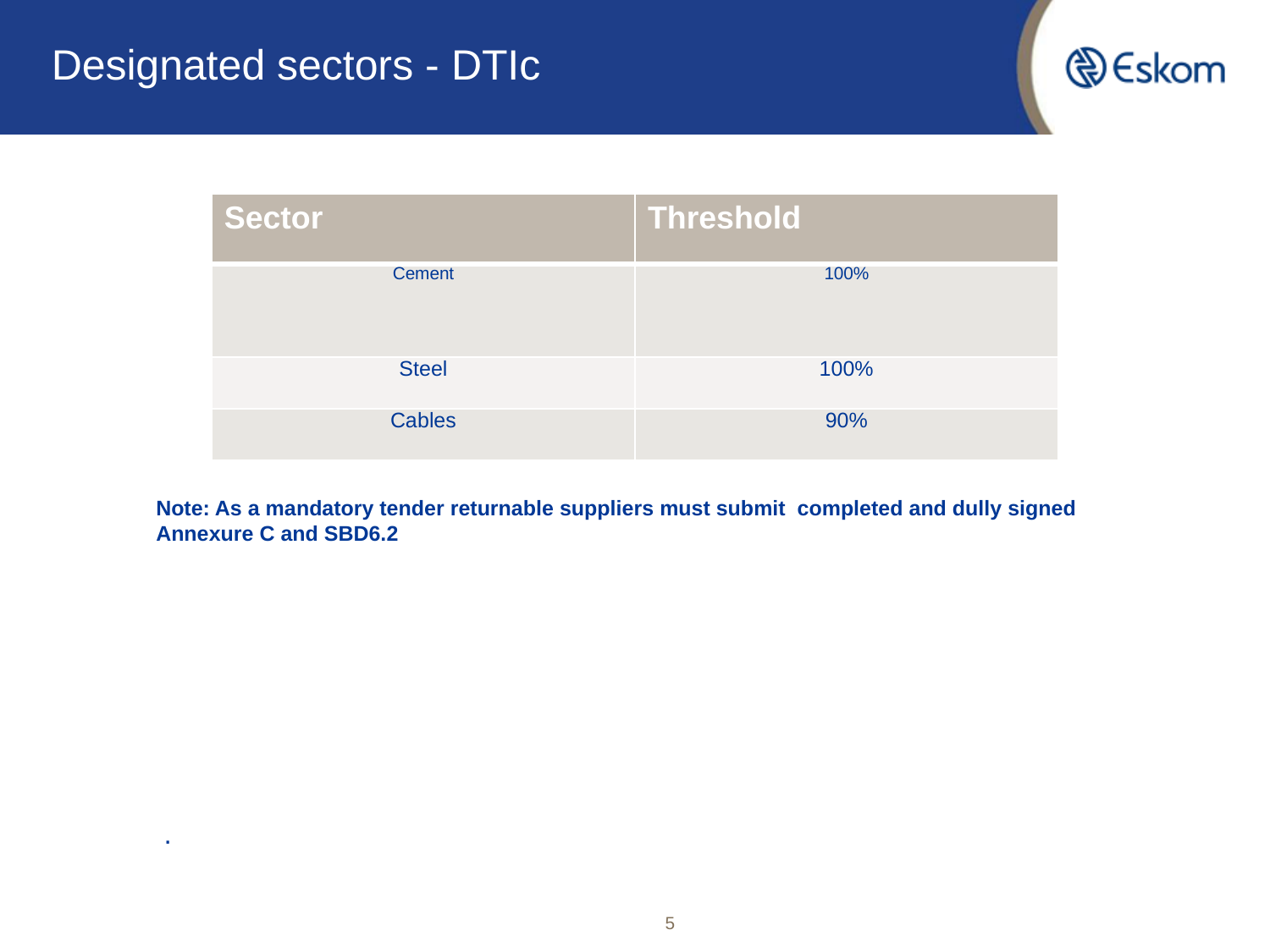

# Designated sectors - DTIc

Note: As a mandatory tender returnable suppliers must submit  completed and dully signed Annexure C and SBD6.2

 .
| Sector | Threshold |
| --- | --- |
| Cement | 100% |
| Steel | 100% |
| Cables | 90% |
5